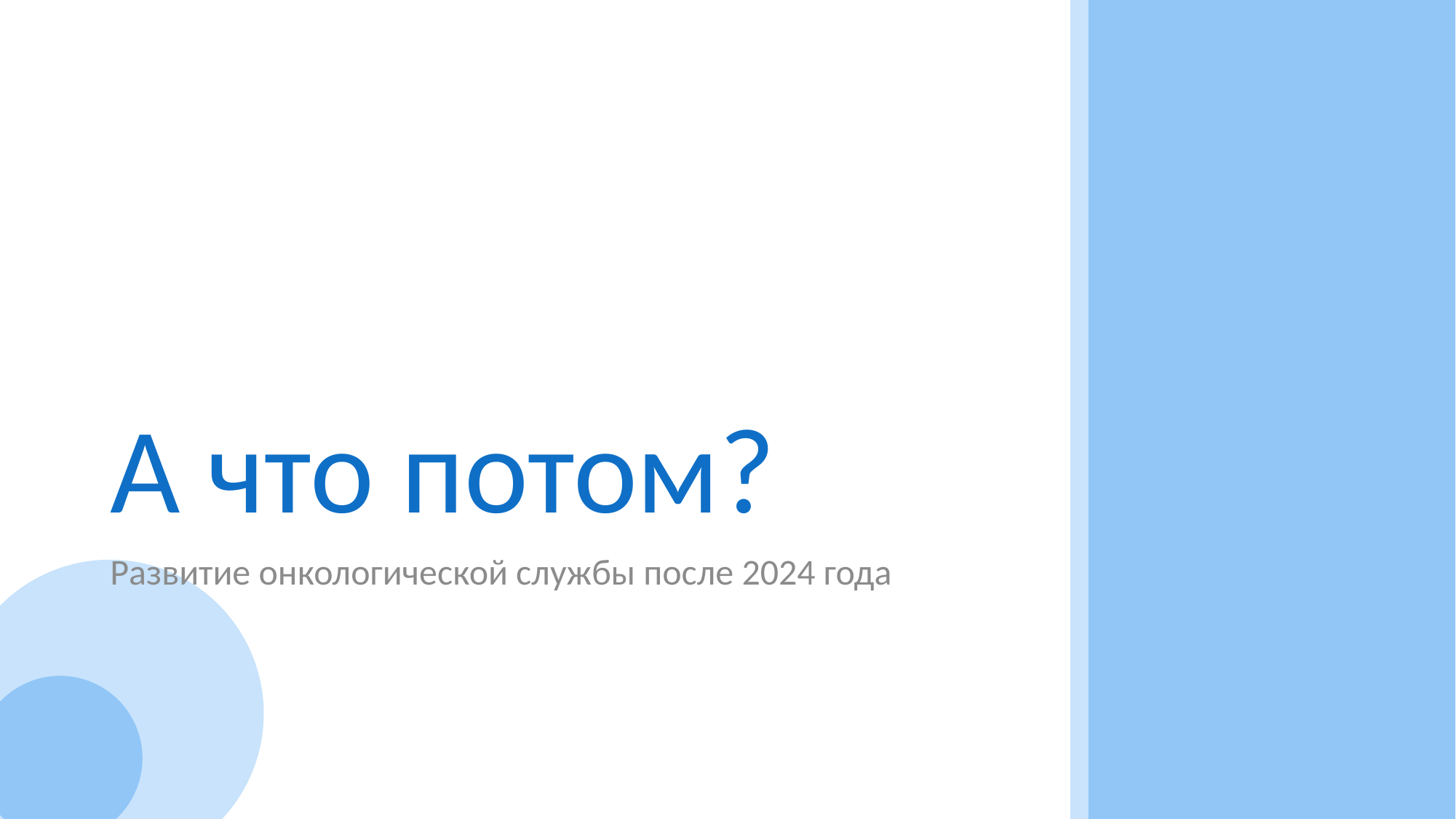

# А что потом?
Развитие онкологической службы после 2024 года